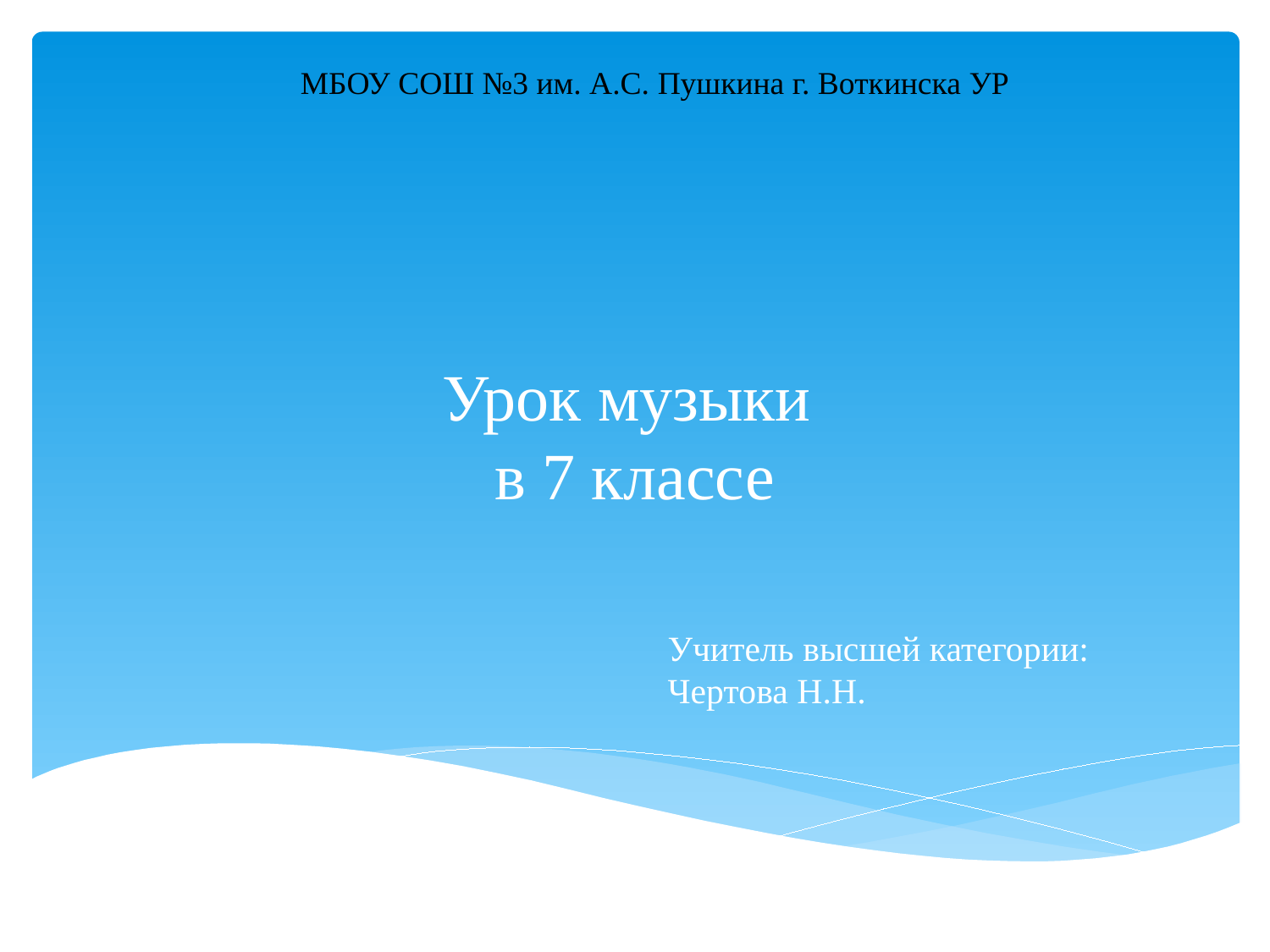

МБОУ СОШ №3 им. А.С. Пушкина г. Воткинска УР
# Урок музыки в 7 классе
Учитель высшей категории: Чертова Н.Н.